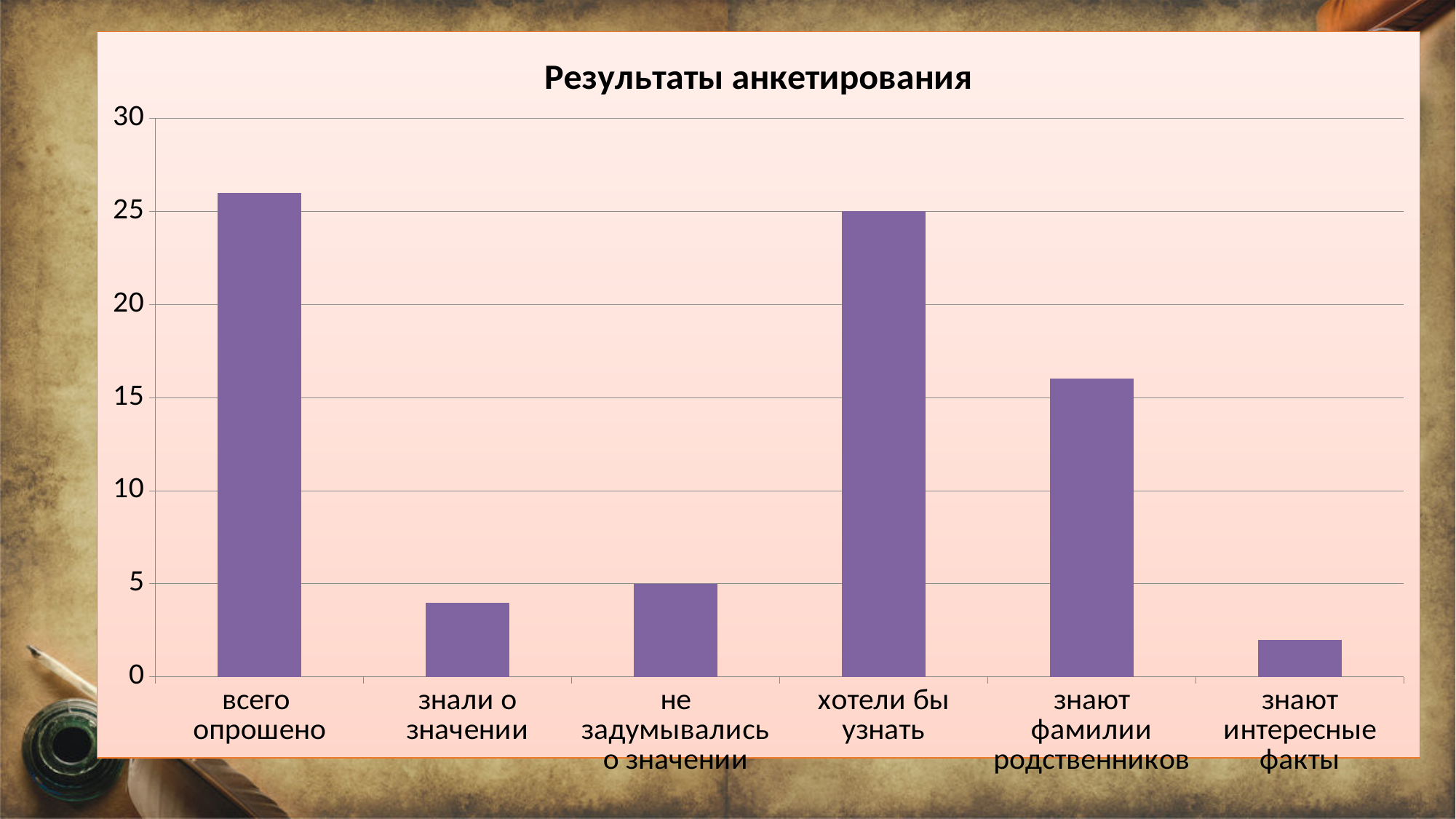

### Chart:

| Category | Результаты анкетирования |
|---|---|
| всего  опрошено | 26.0 |
| знали о значении | 4.0 |
| не задумывались о значении | 5.0 |
| хотели бы узнать | 25.0 |
| знают фамилии родственников | 16.0 |
| знают интересные факты | 2.0 |